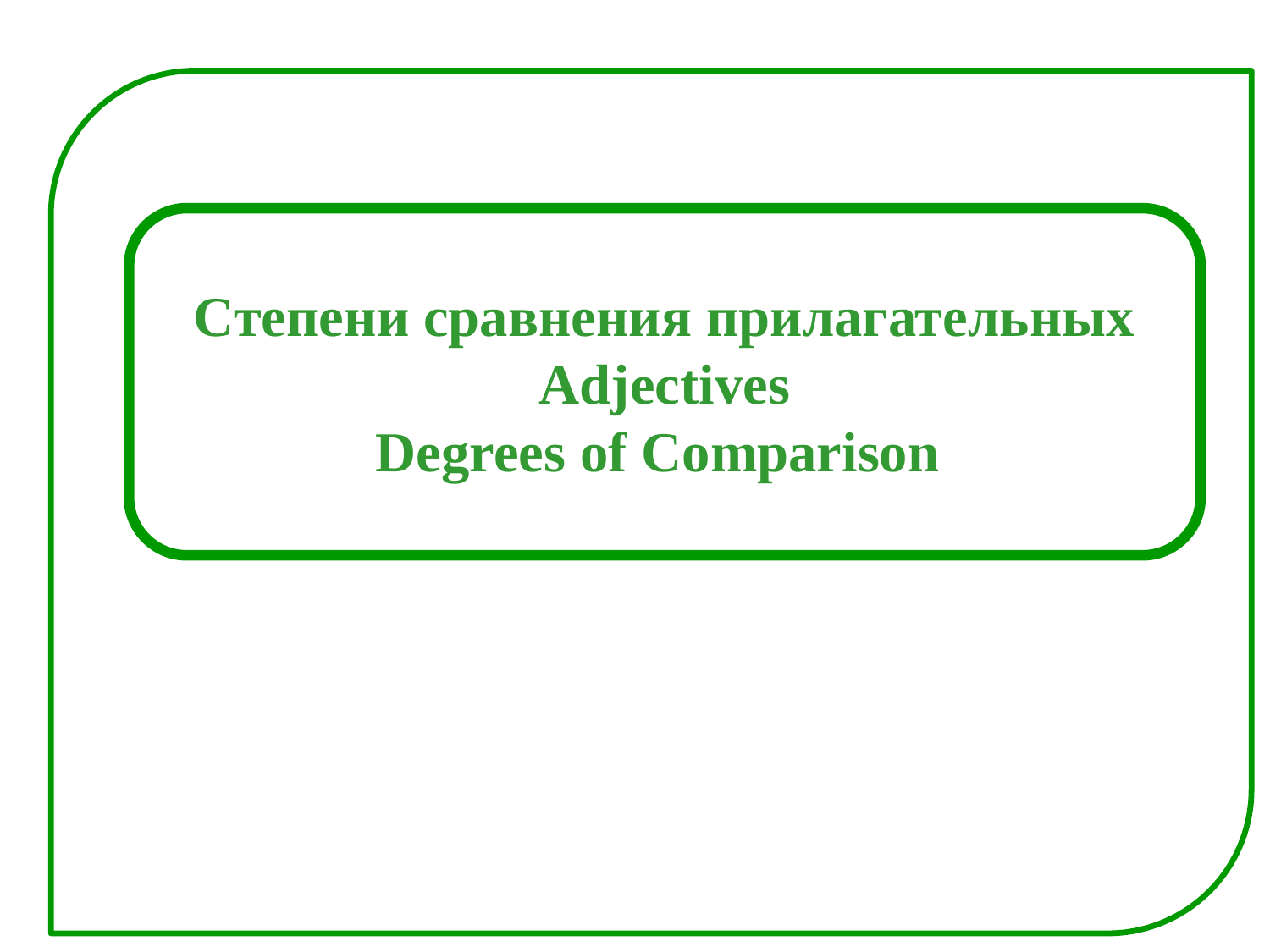

Степени сравнения прилагательных
Adjectives
Degrees of Comparison
#